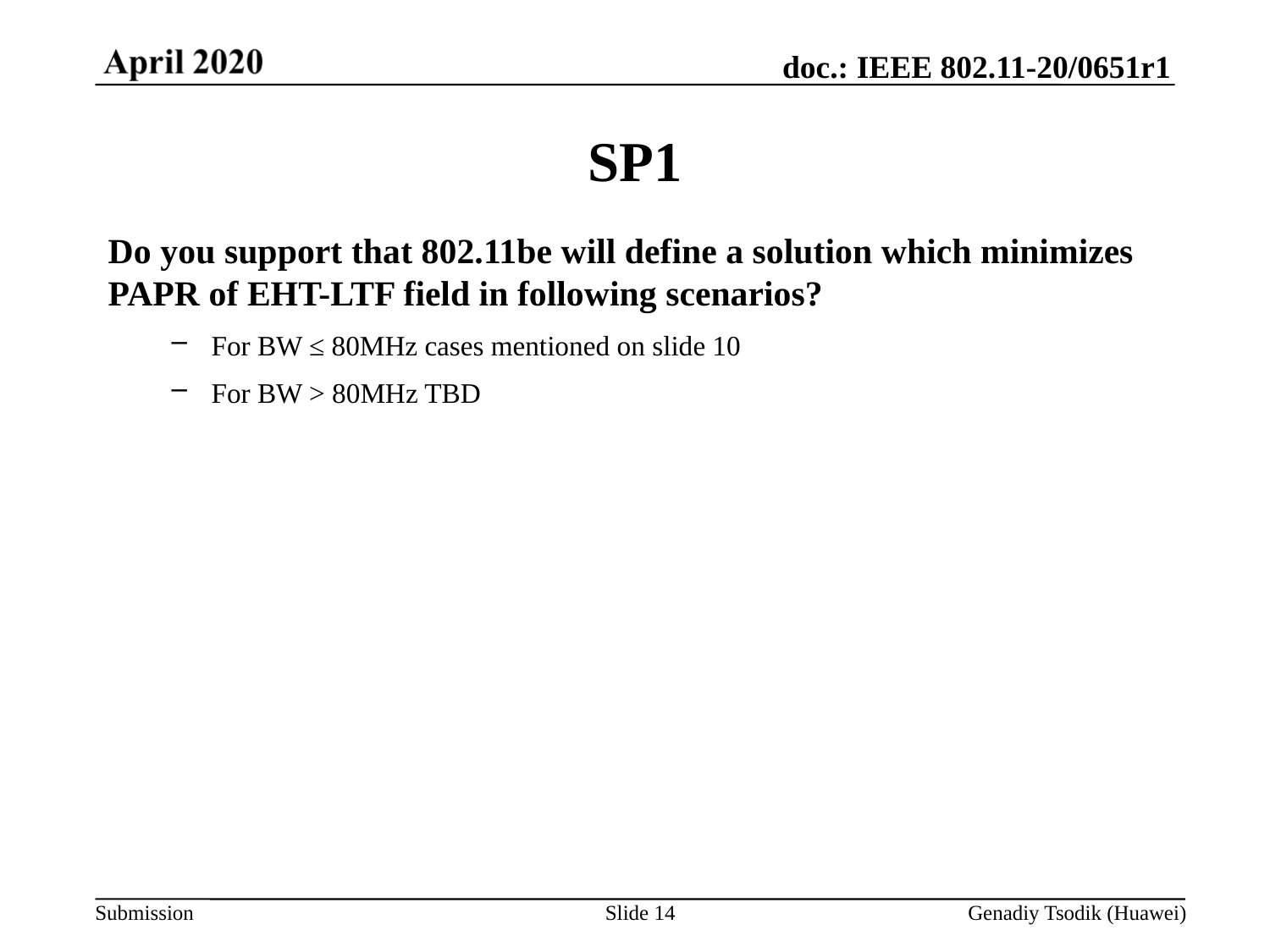

# SP1
Do you support that 802.11be will define a solution which minimizes PAPR of EHT-LTF field in following scenarios?
For BW ≤ 80MHz cases mentioned on slide 10
For BW > 80MHz TBD

Slide 14
Genadiy Tsodik (Huawei)